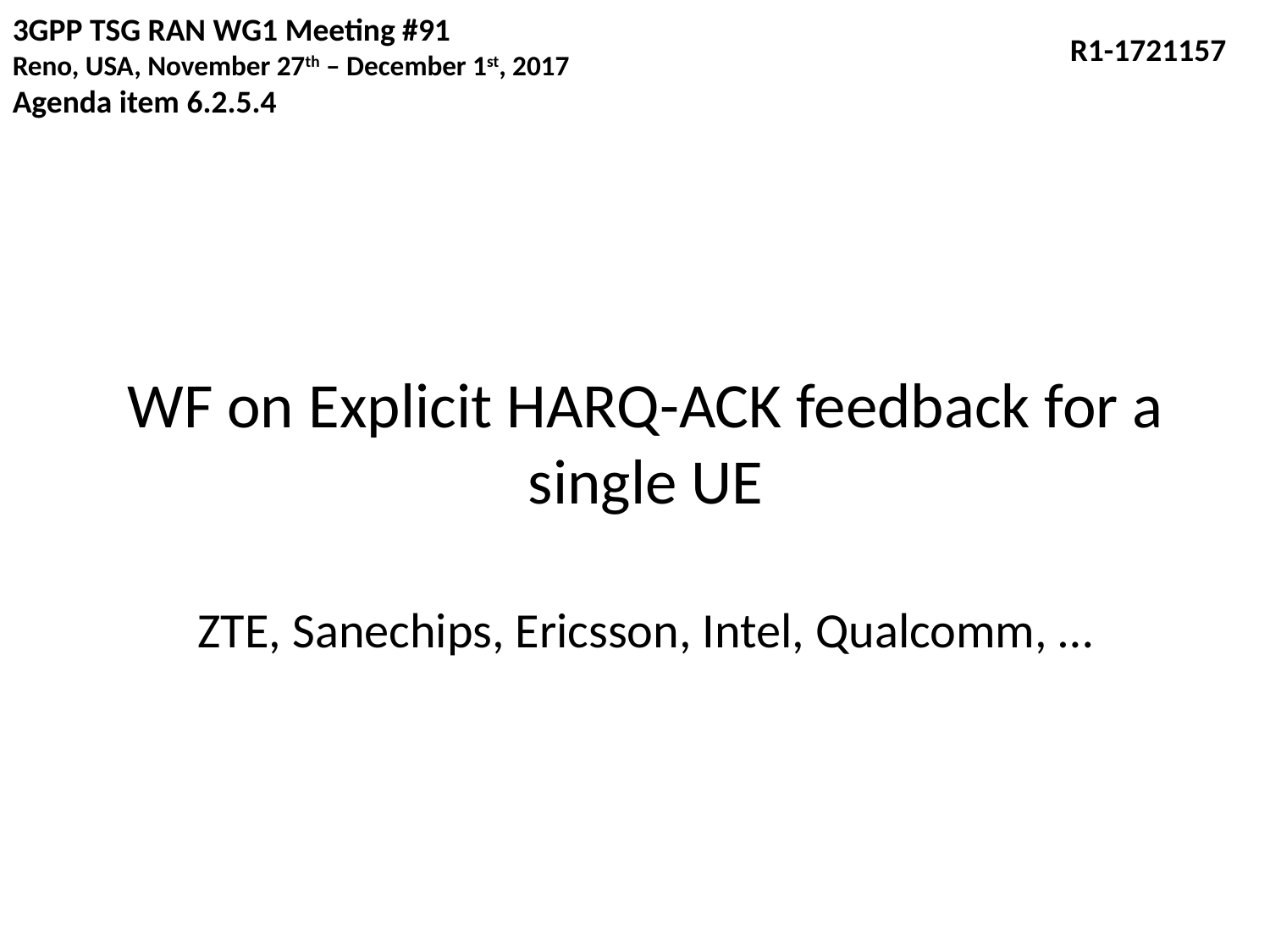

3GPP TSG RAN WG1 Meeting #91
Reno, USA, November 27th – December 1st, 2017
Agenda item 6.2.5.4
R1-1721157
# WF on Explicit HARQ-ACK feedback for a single UE
ZTE, Sanechips, Ericsson, Intel, Qualcomm, …